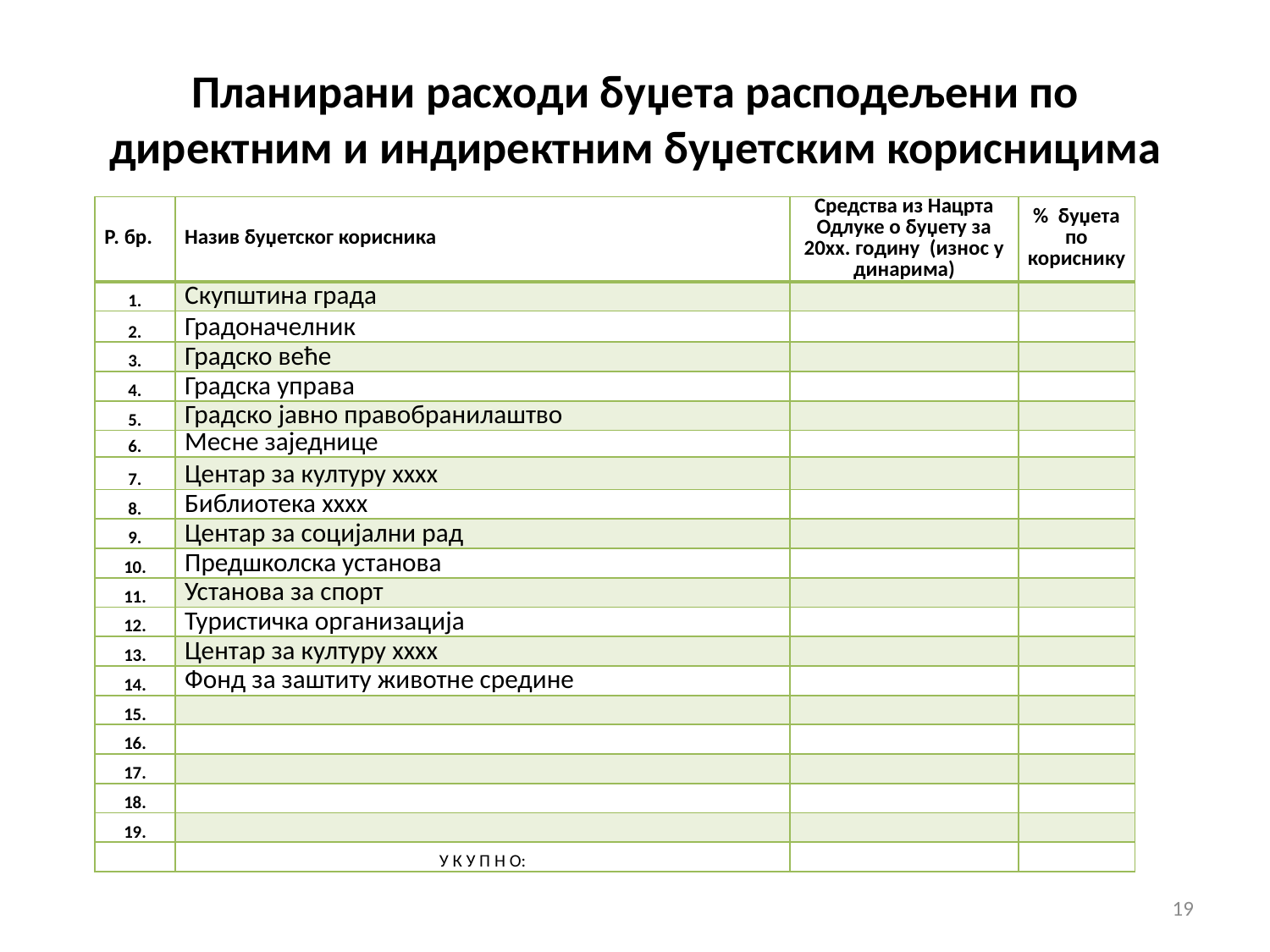

# Планирани расходи буџета расподељени по директним и индиректним буџетским корисницима
| Р. бр. | Назив буџетског корисника | Средства из Нацрта Одлуке о буџету за 20хх. годину (износ у динарима) | % буџета по кориснику |
| --- | --- | --- | --- |
| 1. | Скупштина града |  |  |
| 2. | Градоначелник |  |  |
| 3. | Градско веће |  |  |
| 4. | Градска управа |  |  |
| 5. | Градско јавно правобранилаштво |  |  |
| 6. | Месне заједнице |  |  |
| 7. | Центар за културу xxxx |  |  |
| 8. | Библиотека xxxx |  |  |
| 9. | Центар за социјални рад |  |  |
| 10. | Предшколска установа |  |  |
| 11. | Установа за спорт |  |  |
| 12. | Туристичка организација |  |  |
| 13. | Центар за културу xxxx |  |  |
| 14. | Фонд за заштиту животне средине |  |  |
| 15. |  |  |  |
| 16. |  |  |  |
| 17. |  |  |  |
| 18. |  |  |  |
| 19. |  |  |  |
|  | У К У П Н О: |  |  |
19